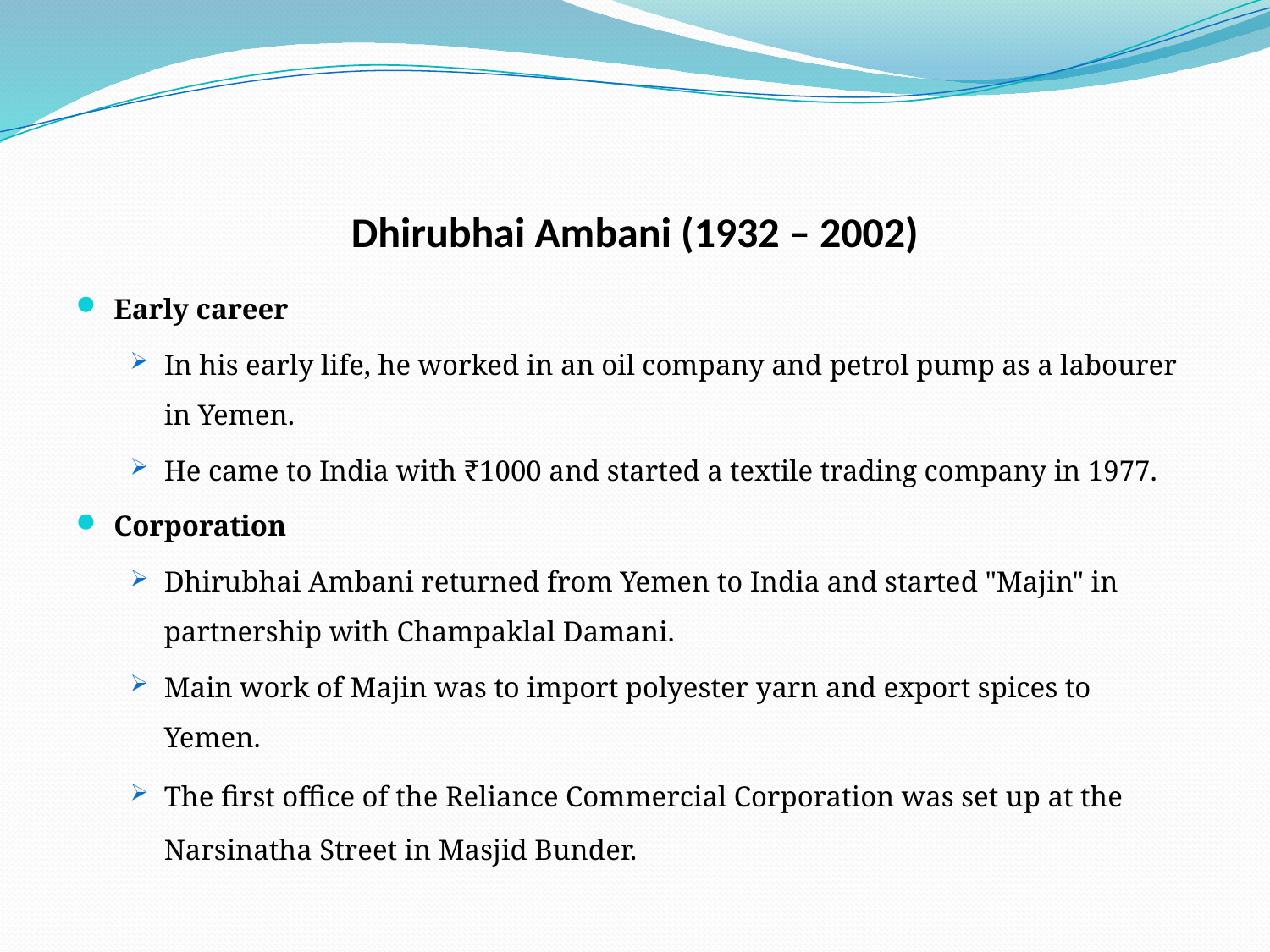

# Dhirubhai Ambani (1932 – 2002)
Early career
In his early life, he worked in an oil company and petrol pump as a labourer in Yemen.
He came to India with ₹1000 and started a textile trading company in 1977.
Corporation
Dhirubhai Ambani returned from Yemen to India and started "Majin" in partnership with Champaklal Damani.
Main work of Majin was to import polyester yarn and export spices to Yemen.
The first office of the Reliance Commercial Corporation was set up at the Narsinatha Street in Masjid Bunder.